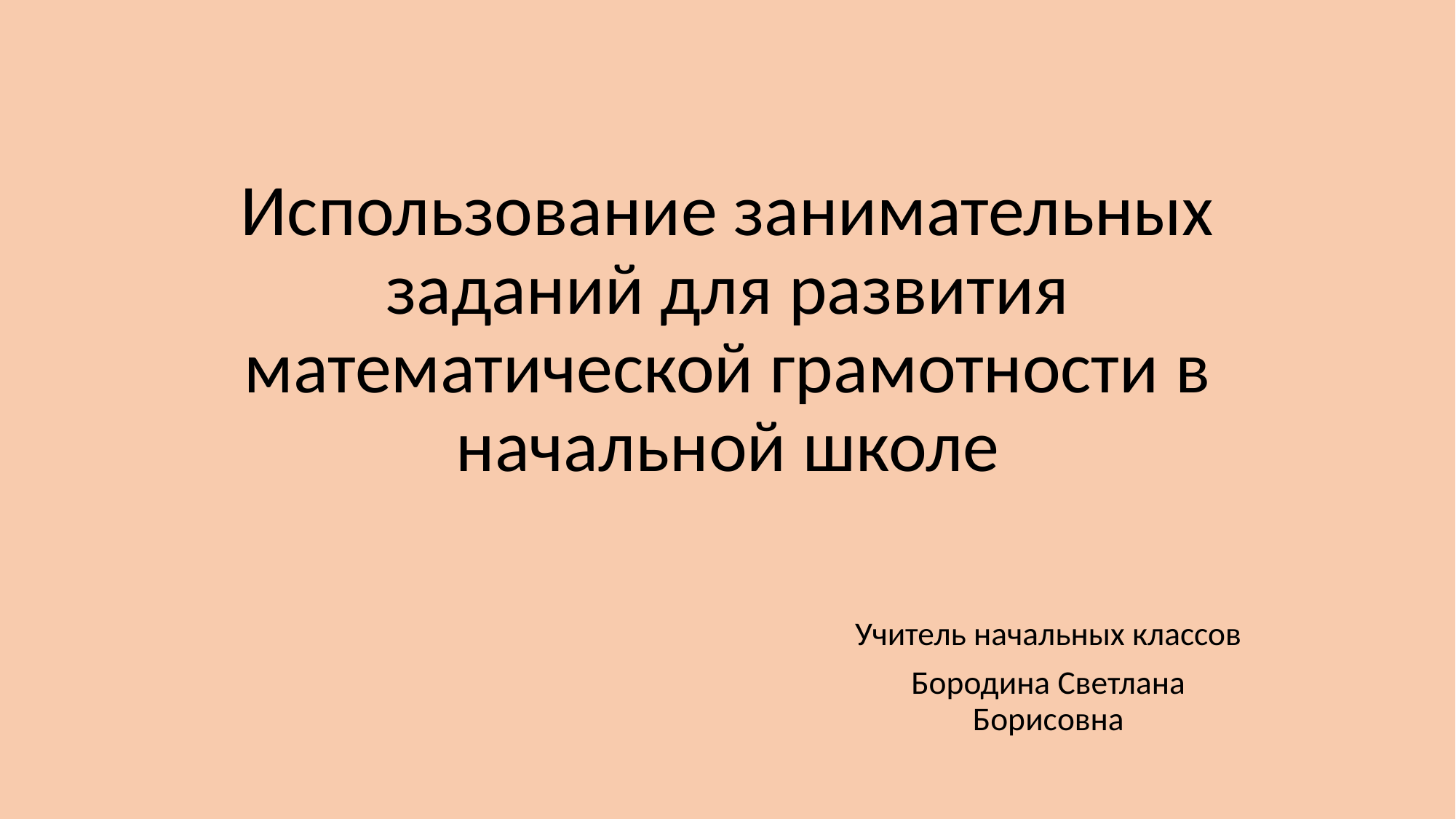

# Использование занимательных заданий для развития математической грамотности в начальной школе

Учитель начальных классов
Бородина Светлана Борисовна